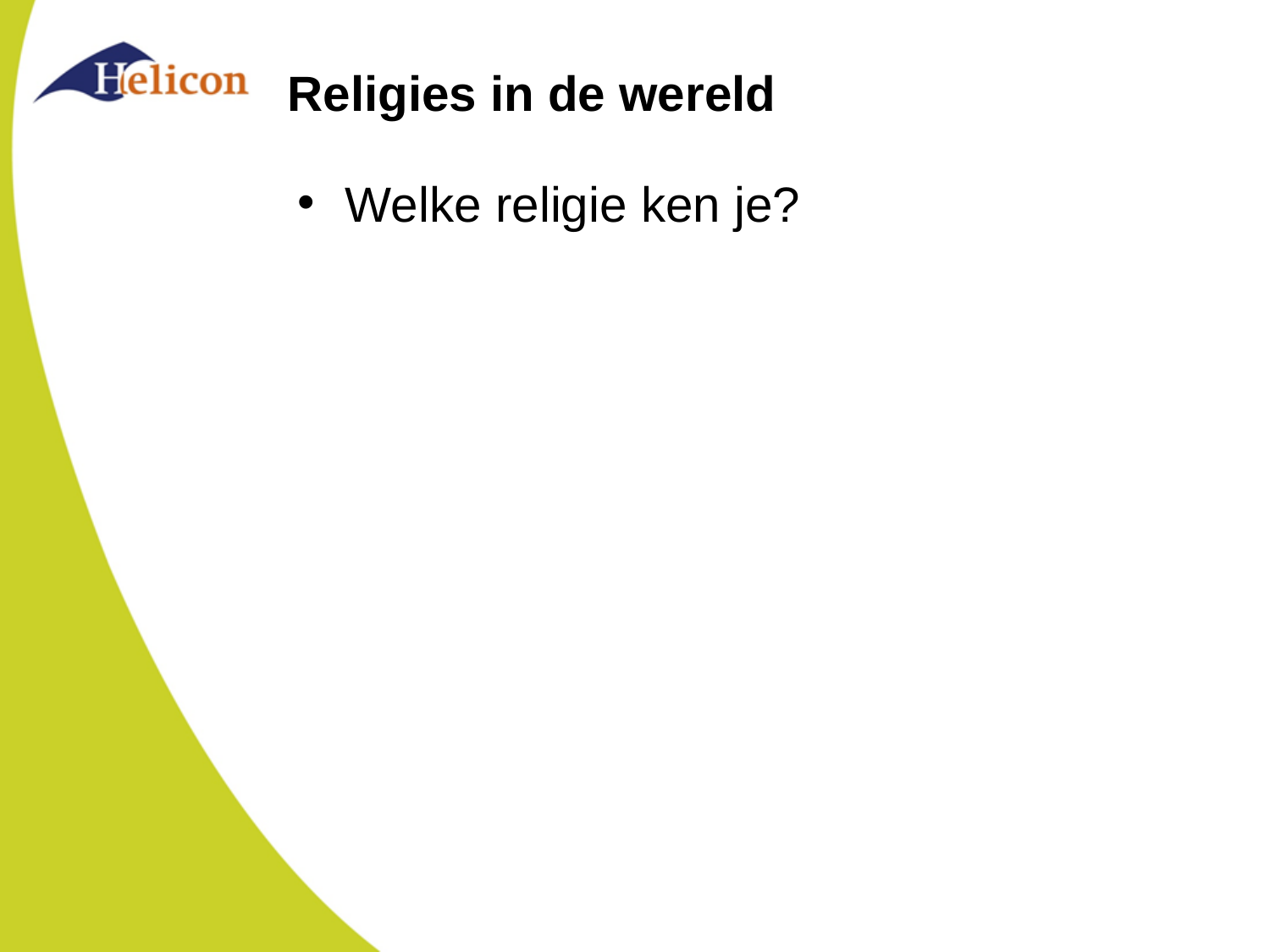

# Religies in de wereld
Welke religie ken je?